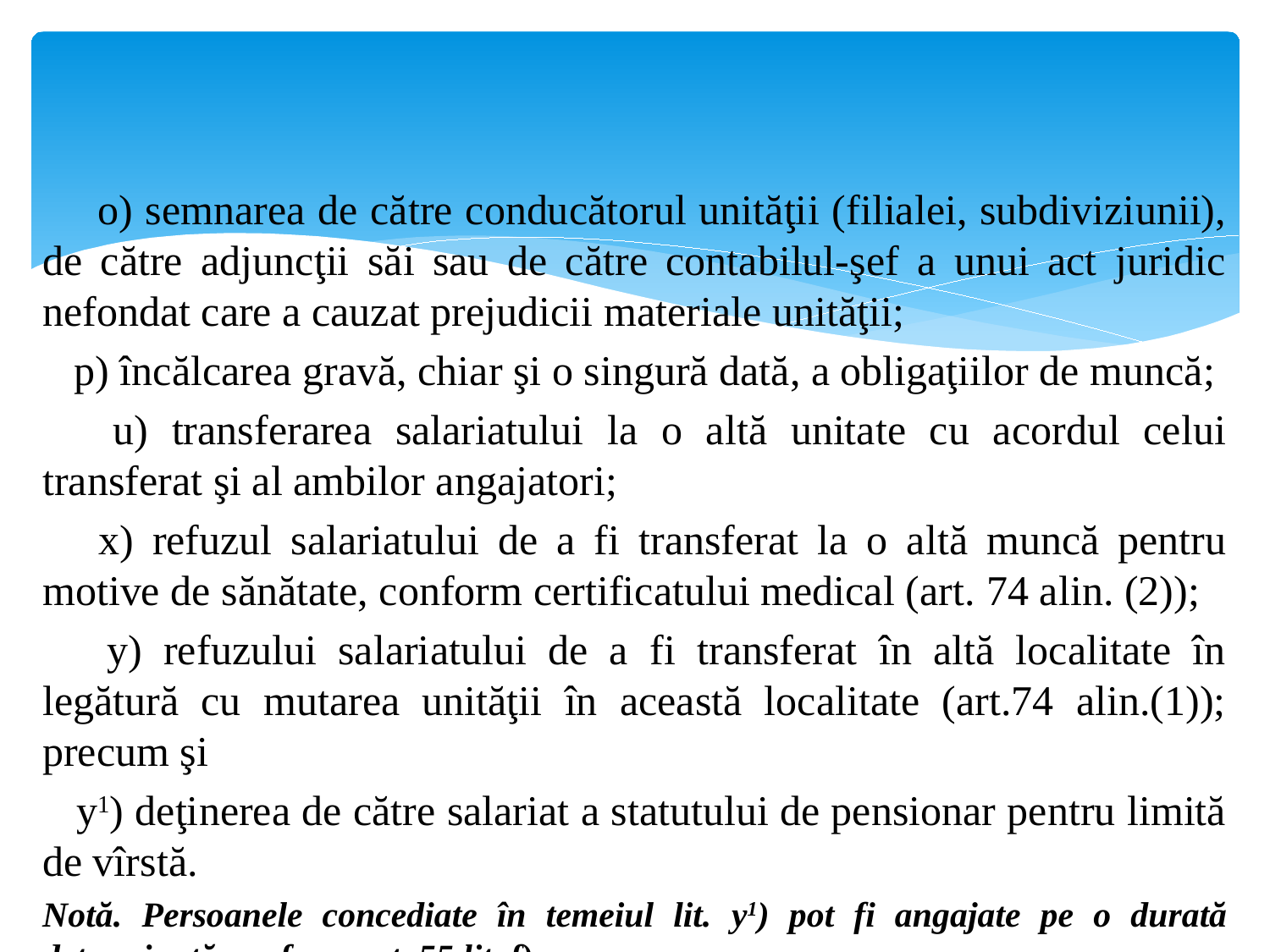

o) semnarea de către conducătorul unităţii (filialei, subdiviziunii), de către adjuncţii săi sau de către contabilul-şef a unui act juridic nefondat care a cauzat prejudicii materiale unităţii;
   p) încălcarea gravă, chiar şi o singură dată, a obligaţiilor de muncă;
   u) transferarea salariatului la o altă unitate cu acordul celui transferat şi al ambilor angajatori;
   x) refuzul salariatului de a fi transferat la o altă muncă pentru motive de sănătate, conform certificatului medical (art. 74 alin. (2));
   y) refuzului salariatului de a fi transferat în altă localitate în legătură cu mutarea unităţii în această localitate (art.74 alin.(1)); precum şi
   y1) deţinerea de către salariat a statutului de pensionar pentru limită de vîrstă.
Notă. Persoanele concediate în temeiul lit. y1) pot fi angajate pe o durată determinată conform art. 55 lit. f).